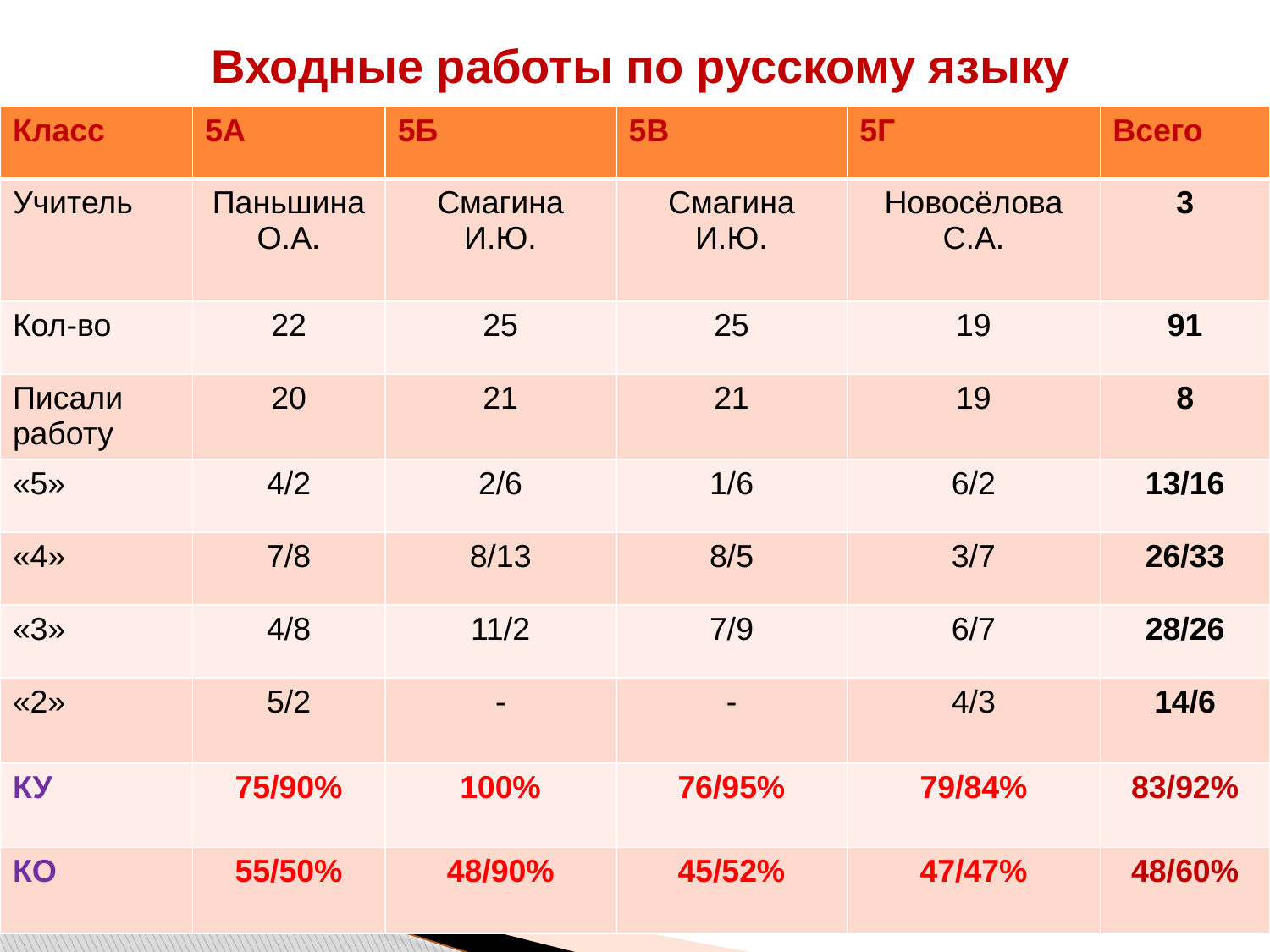

# Входные работы по русскому языку
| Класс | 5А | 5Б | 5В | 5Г | Всего |
| --- | --- | --- | --- | --- | --- |
| Учитель | Паньшина О.А. | Смагина И.Ю. | Смагина И.Ю. | Новосёлова С.А. | 3 |
| Кол-во | 22 | 25 | 25 | 19 | 91 |
| Писали работу | 20 | 21 | 21 | 19 | 8 |
| «5» | 4/2 | 2/6 | 1/6 | 6/2 | 13/16 |
| «4» | 7/8 | 8/13 | 8/5 | 3/7 | 26/33 |
| «3» | 4/8 | 11/2 | 7/9 | 6/7 | 28/26 |
| «2» | 5/2 | - | - | 4/3 | 14/6 |
| КУ | 75/90% | 100% | 76/95% | 79/84% | 83/92% |
| КО | 55/50% | 48/90% | 45/52% | 47/47% | 48/60% |